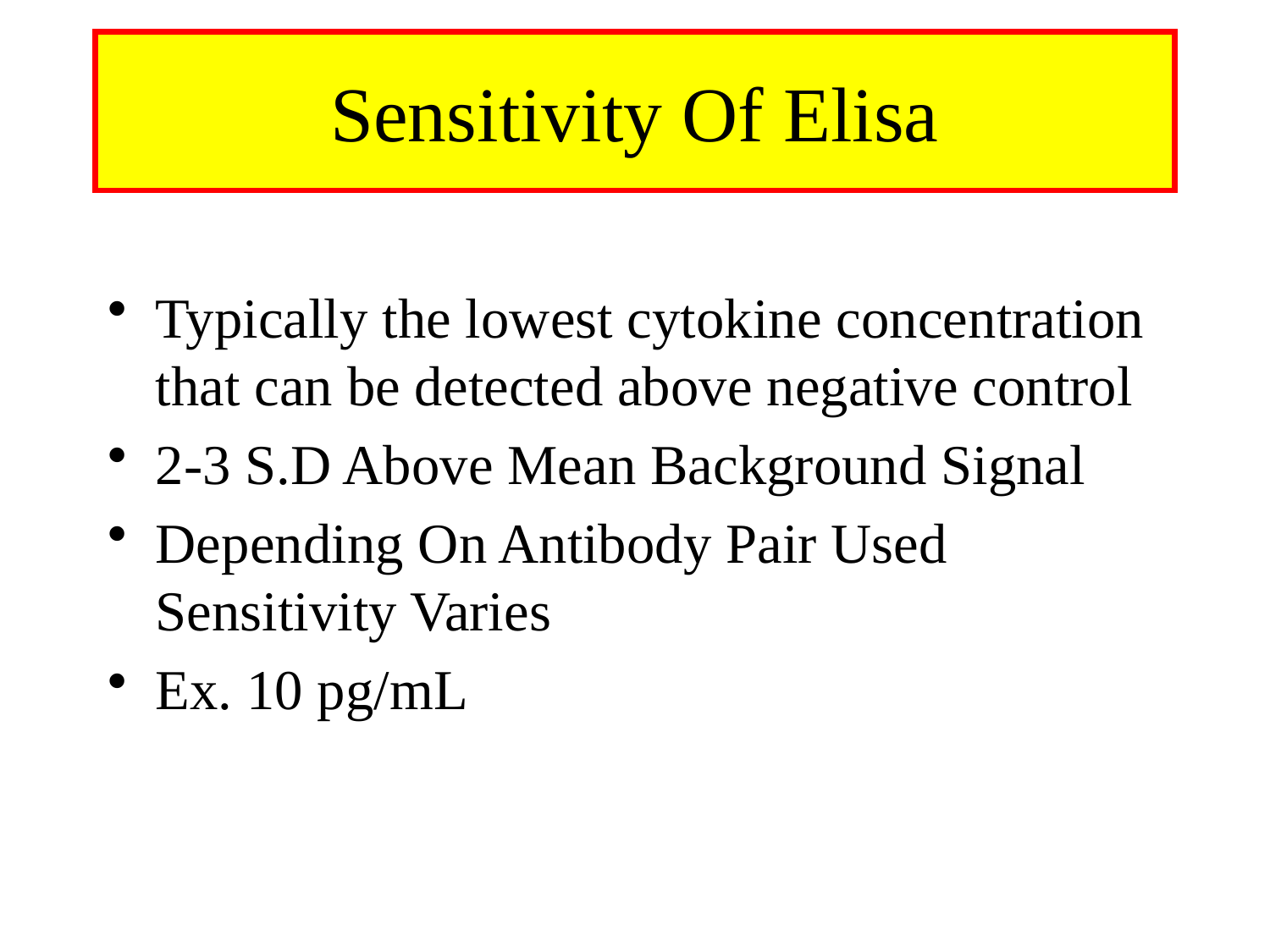

# Sensitivity Of Elisa
Typically the lowest cytokine concentration that can be detected above negative control
2-3 S.D Above Mean Background Signal
Depending On Antibody Pair Used Sensitivity Varies
Ex. 10 pg/mL